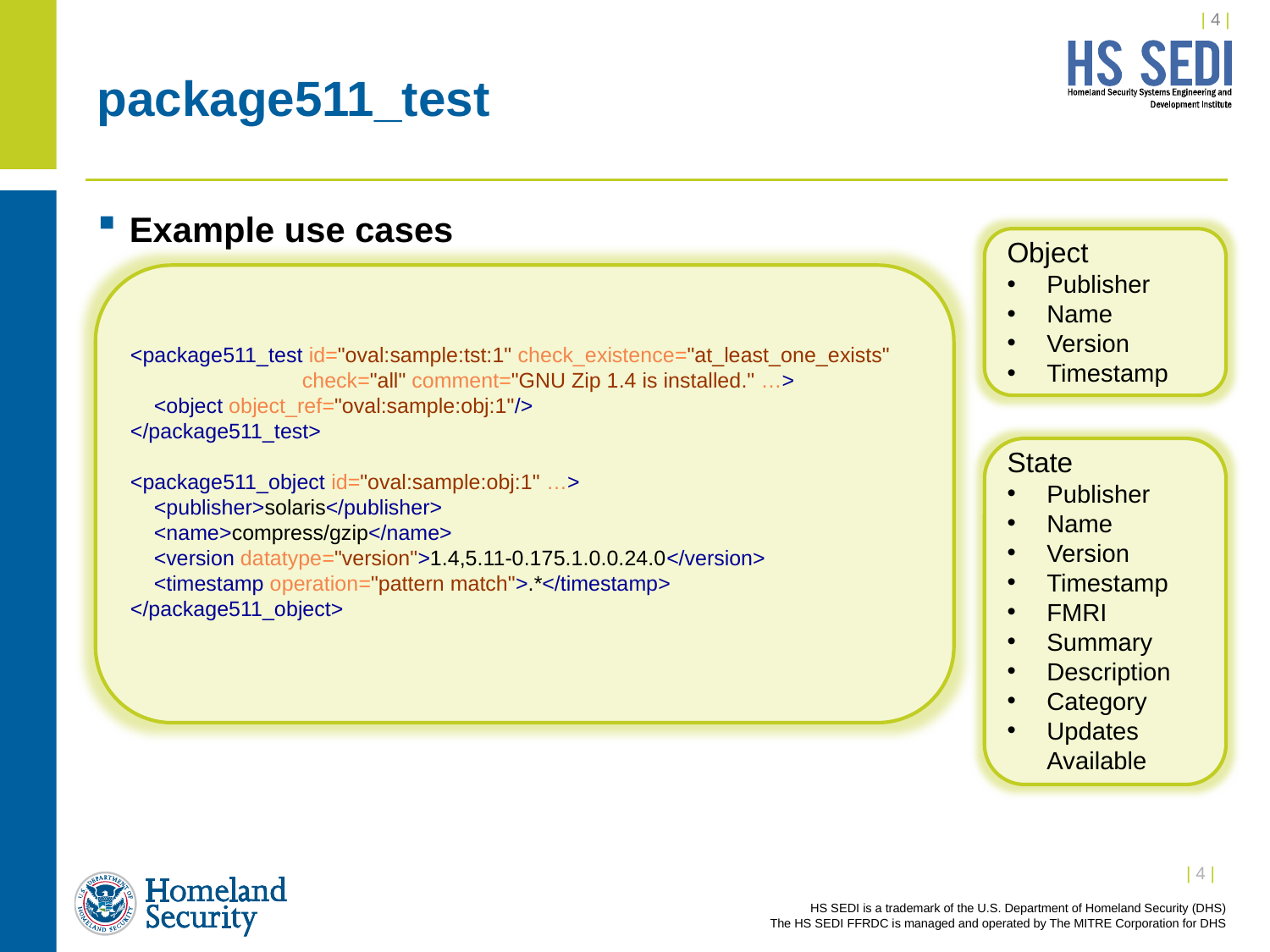

| 4 |
# package511_test
Example use cases
Determine what software is installed
See if vulnerable versions of software are present

Implementation
pkg info
pkg list

Object
Publisher
Name
Version
Timestamp
<package511_test id="oval:sample:tst:1" check_existence="at_least_one_exists"
                             check="all" comment="GNU Zip 1.4 is installed." …>
    <object object_ref="oval:sample:obj:1"/>
</package511_test>
<package511_object id="oval:sample:obj:1" …>
    <publisher>solaris</publisher>
    <name>compress/gzip</name>
    <version datatype="version">1.4,5.11-0.175.1.0.0.24.0</version>
    <timestamp operation="pattern match">.*</timestamp>
</package511_object>

State
Publisher
Name
Version
Timestamp
FMRI
Summary
Description
Category
Updates Available
| 4 |